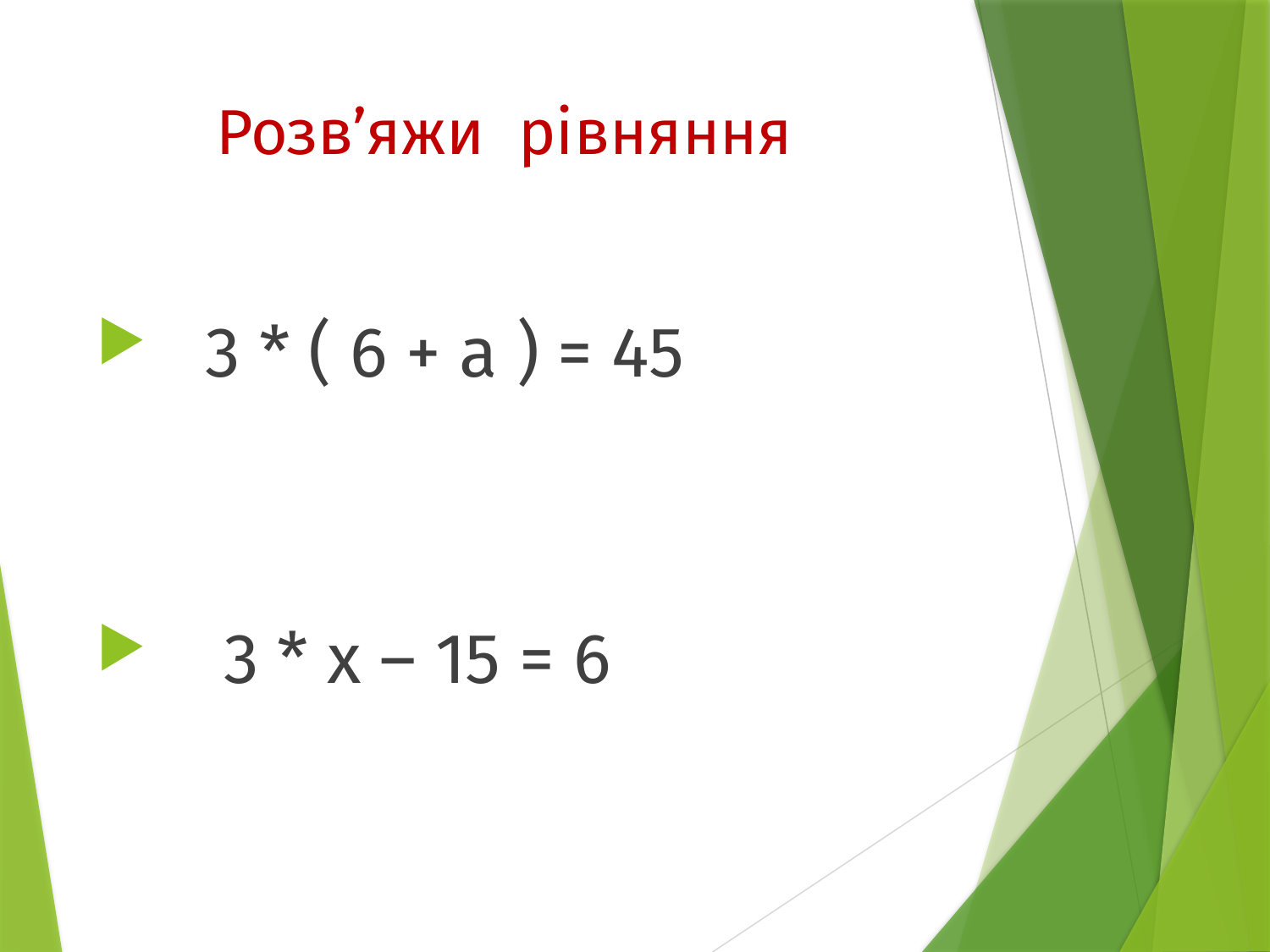

# Розв’яжи  рівняння
   3 * ( 6 + а ) = 45

    3 * х – 15 = 6